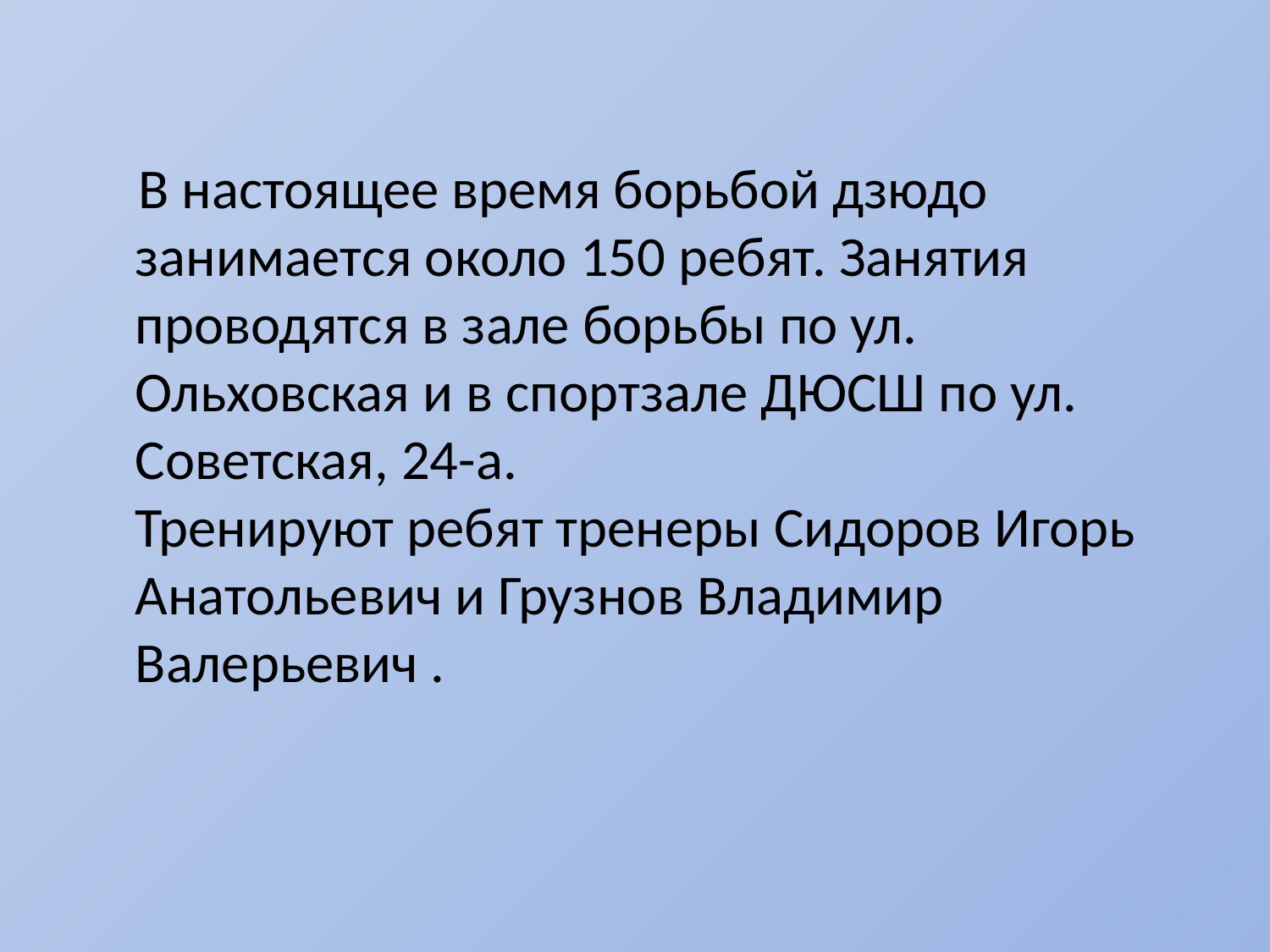

В настоящее время борьбой дзюдо занимается около 150 ребят. Занятия проводятся в зале борьбы по ул. Ольховская и в спортзале ДЮСШ по ул. Советская, 24-а.
Тренируют ребят тренеры Сидоров Игорь Анатольевич и Грузнов Владимир Валерьевич .